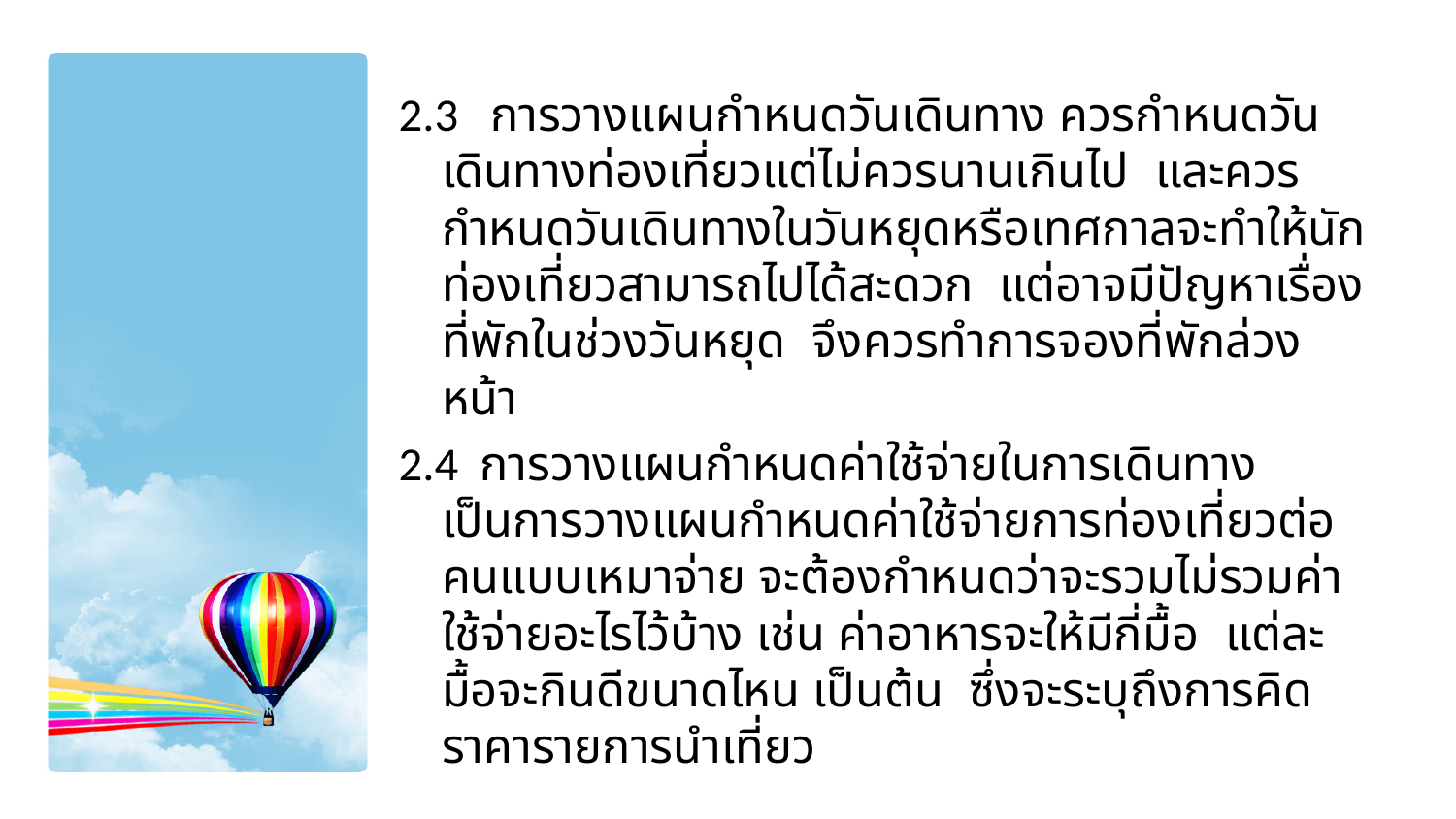

2.3   การวางแผนกำหนดวันเดินทาง ควรกำหนดวันเดินทางท่องเที่ยวแต่ไม่ควรนานเกินไป  และควรกำหนดวันเดินทางในวันหยุดหรือเทศกาลจะทำให้นักท่องเที่ยวสามารถไปได้สะดวก  แต่อาจมีปัญหาเรื่องที่พักในช่วงวันหยุด  จึงควรทำการจองที่พักล่วงหน้า
2.4  การวางแผนกำหนดค่าใช้จ่ายในการเดินทาง  เป็นการวางแผนกำหนดค่าใช้จ่ายการท่องเที่ยวต่อคนแบบเหมาจ่าย จะต้องกำหนดว่าจะรวมไม่รวมค่าใช้จ่ายอะไรไว้บ้าง เช่น ค่าอาหารจะให้มีกี่มื้อ  แต่ละมื้อจะกินดีขนาดไหน เป็นต้น  ซึ่งจะระบุถึงการคิดราคารายการนำเที่ยว

#